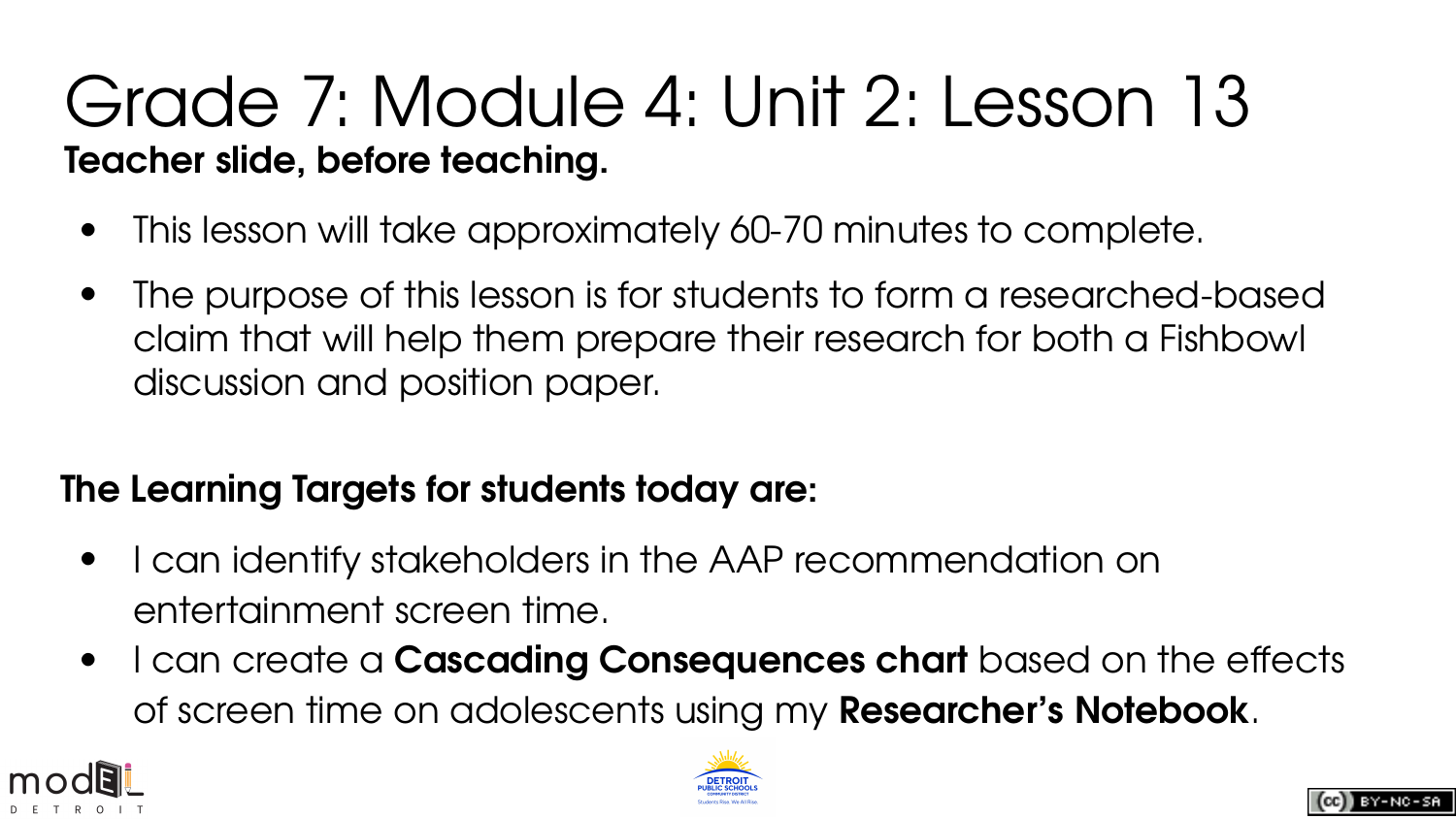

Grade 7: Module 4: Unit 2: Lesson 13
Teacher slide, before teaching.
This lesson will take approximately 60-70 minutes to complete.
The purpose of this lesson is for students to form a researched-based claim that will help them prepare their research for both a Fishbowl discussion and position paper.

The Learning Targets for students today are:
I can identify stakeholders in the AAP recommendation on entertainment screen time.
I can create a Cascading Consequences chart based on the effects of screen time on adolescents using my Researcher’s Notebook.